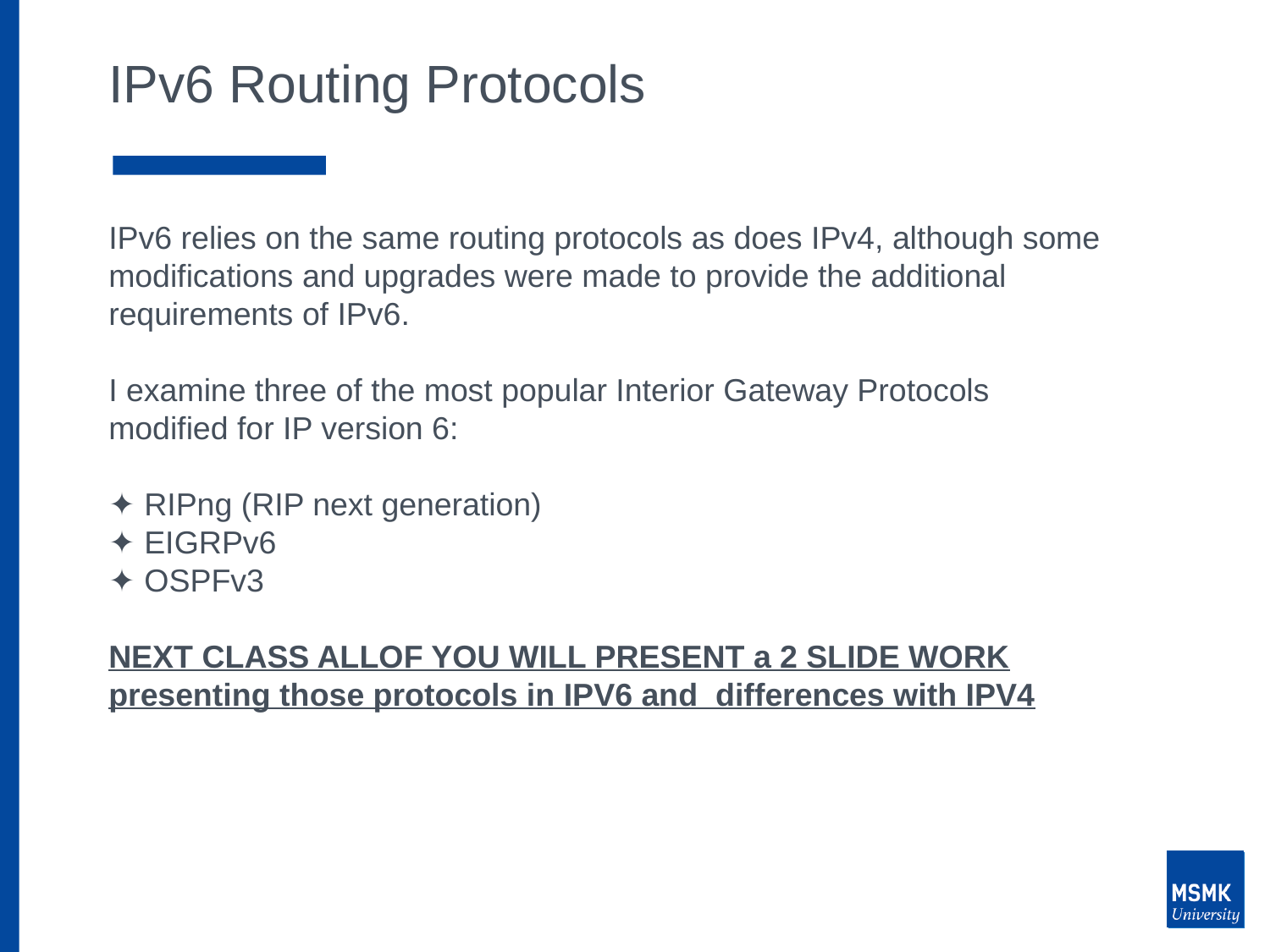

# IPv6 Routing Protocols
IPv6 relies on the same routing protocols as does IPv4, although some
modifications and upgrades were made to provide the additional requirements of IPv6.

I examine three of the most popular Interior Gateway Protocols
modified for IP version 6:

✦ RIPng (RIP next generation)
✦ EIGRPv6
✦ OSPFv3

NEXT CLASS ALLOF YOU WILL PRESENT a 2 SLIDE WORK presenting those protocols in IPV6 and  differences with IPV4